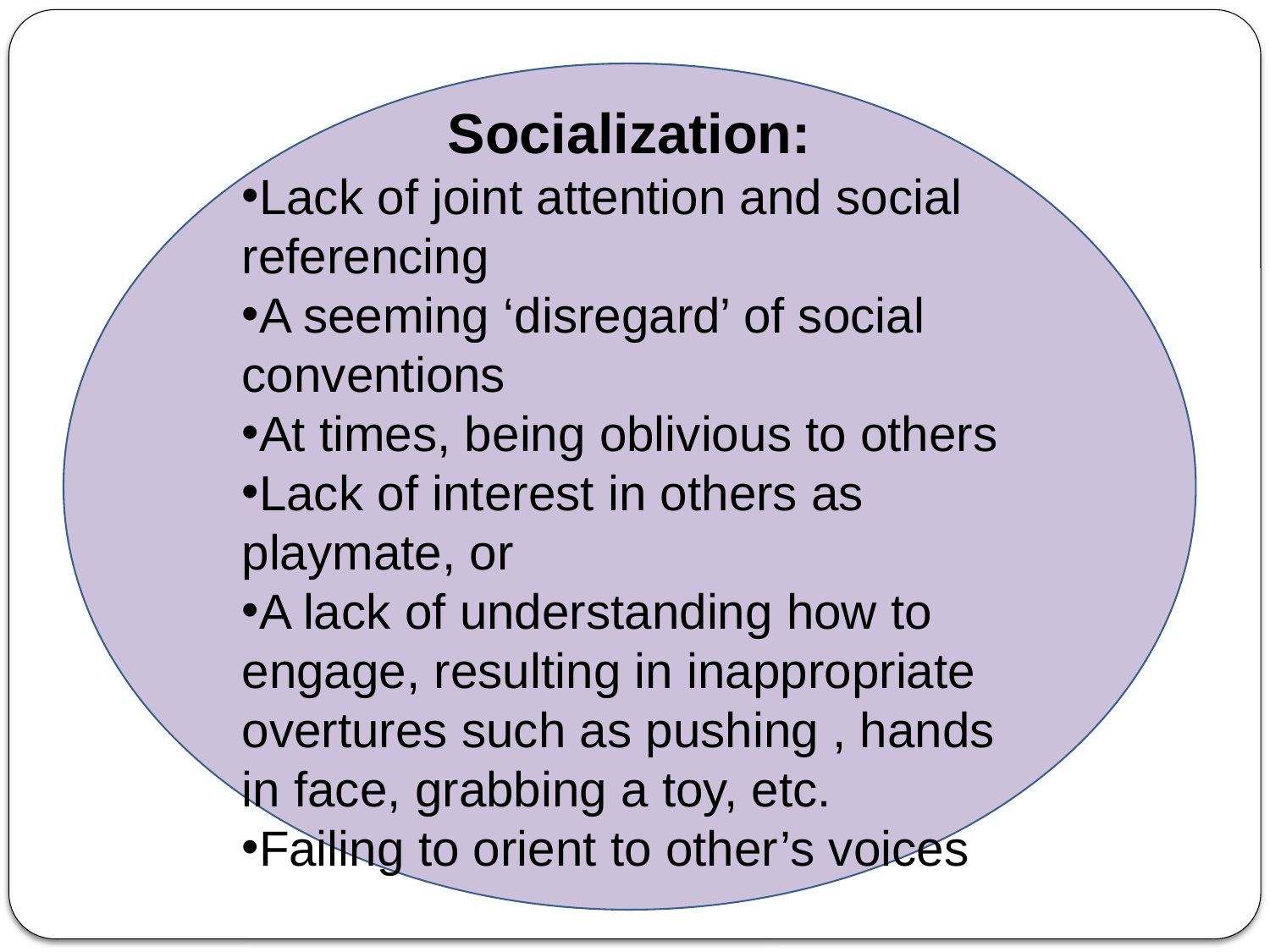

Socialization:
Lack of joint attention and social referencing
A seeming ‘disregard’ of social conventions
At times, being oblivious to others
Lack of interest in others as playmate, or
A lack of understanding how to engage, resulting in inappropriate overtures such as pushing , hands in face, grabbing a toy, etc.
Failing to orient to other’s voices